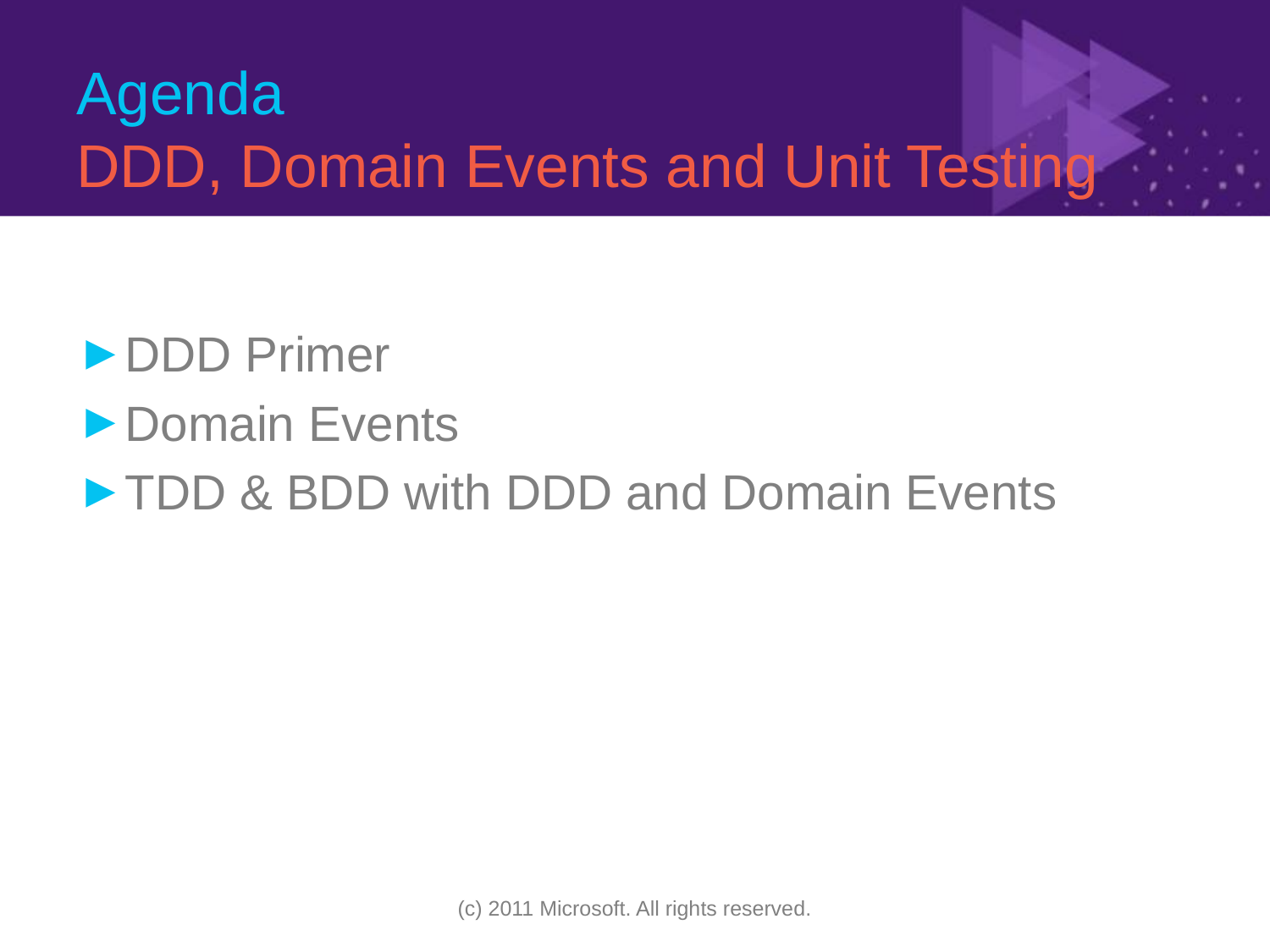

# Agenda DDD, Domain Events and Unit Testing
DDD Primer
Domain Events
TDD & BDD with DDD and Domain Events
(c) 2011 Microsoft. All rights reserved.